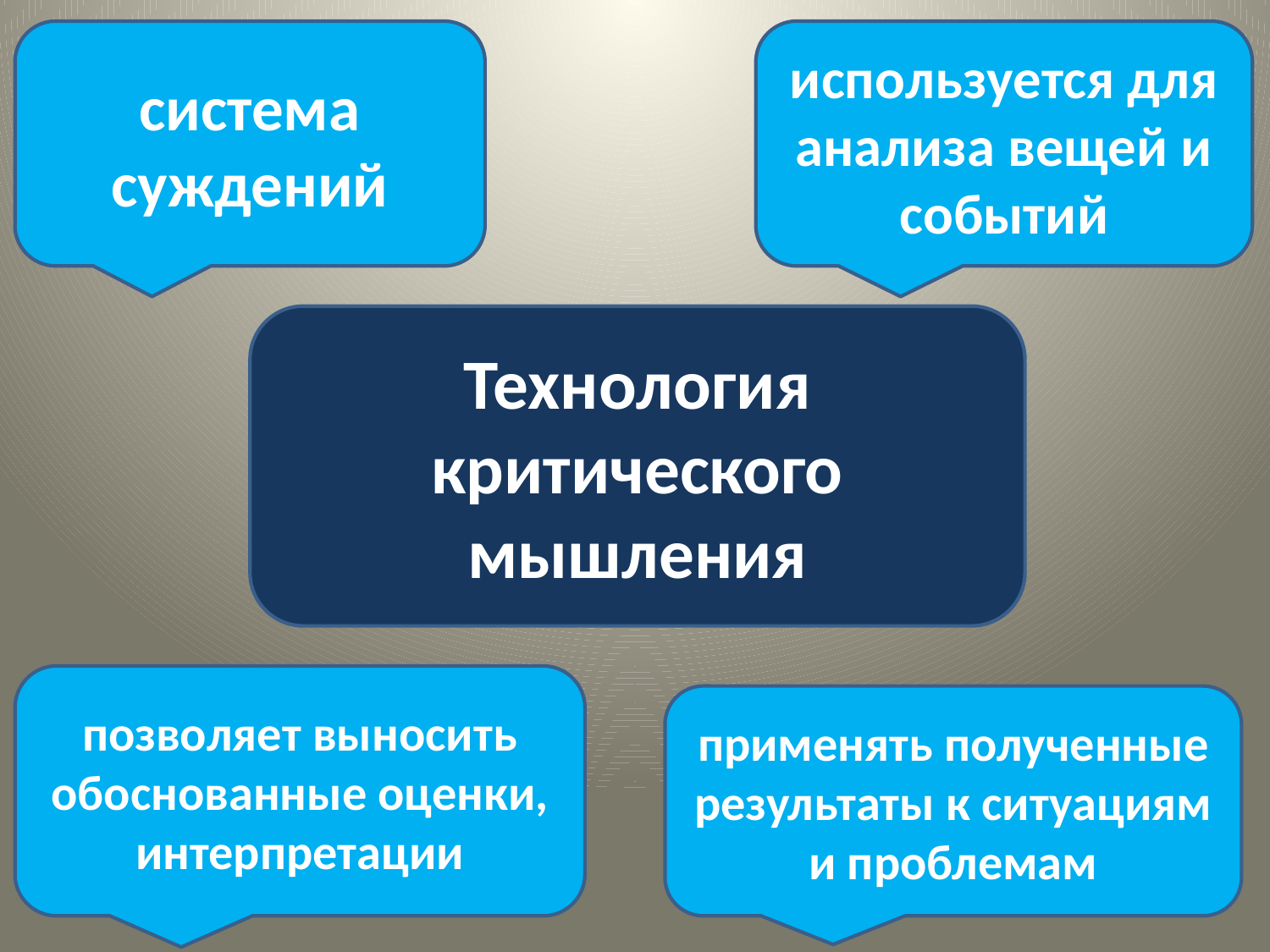

система суждений
используется для анализа вещей и событий
Технология критического мышления
позволяет выносить обоснованные оценки, интерпретации
применять полученные результаты к ситуациям и проблемам